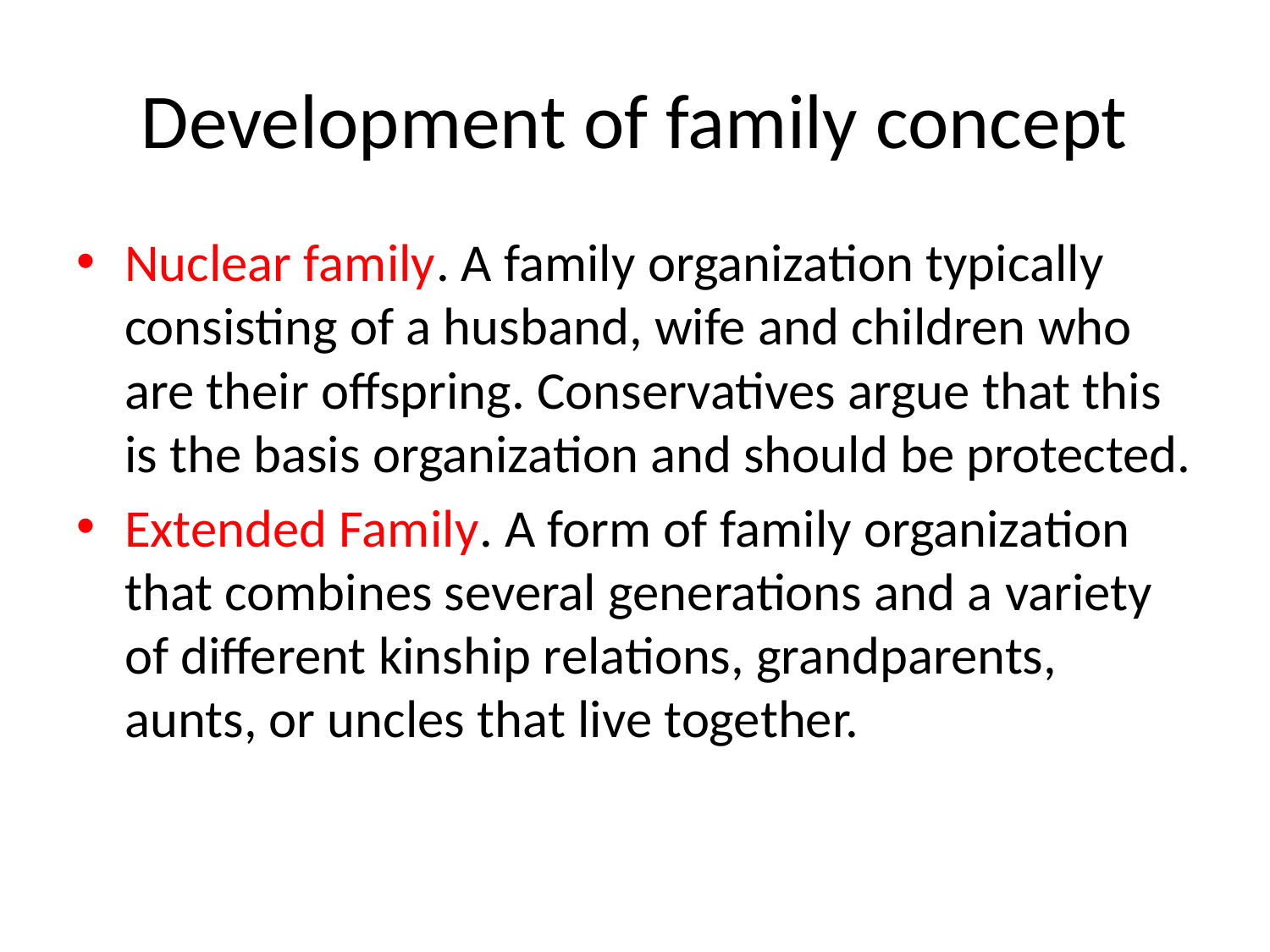

# Development of family concept
Nuclear family. A family organization typically consisting of a husband, wife and children who are their offspring. Conservatives argue that this is the basis organization and should be protected.
Extended Family. A form of family organization that combines several generations and a variety of different kinship relations, grandparents, aunts, or uncles that live together.